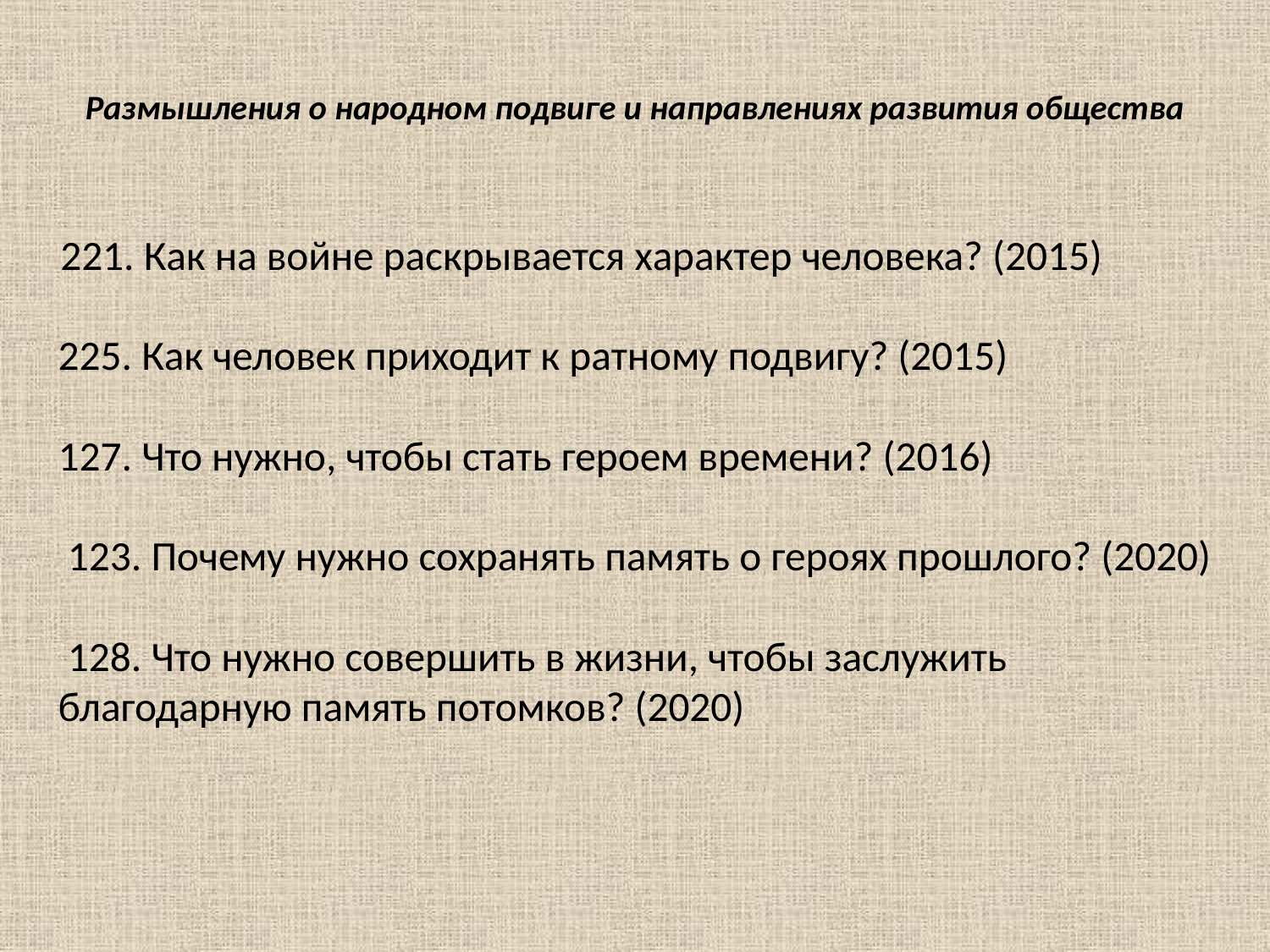

# Размышления о народном подвиге и направлениях развития общества
     221. Как на войне раскрывается характер человека? (2015)
225. Как человек приходит к ратному подвигу? (2015)
127. Что нужно, чтобы стать героем времени? (2016)
 123. Почему нужно сохранять память о героях прошлого? (2020)
 128. Что нужно совершить в жизни, чтобы заслужить благодарную память потомков? (2020)